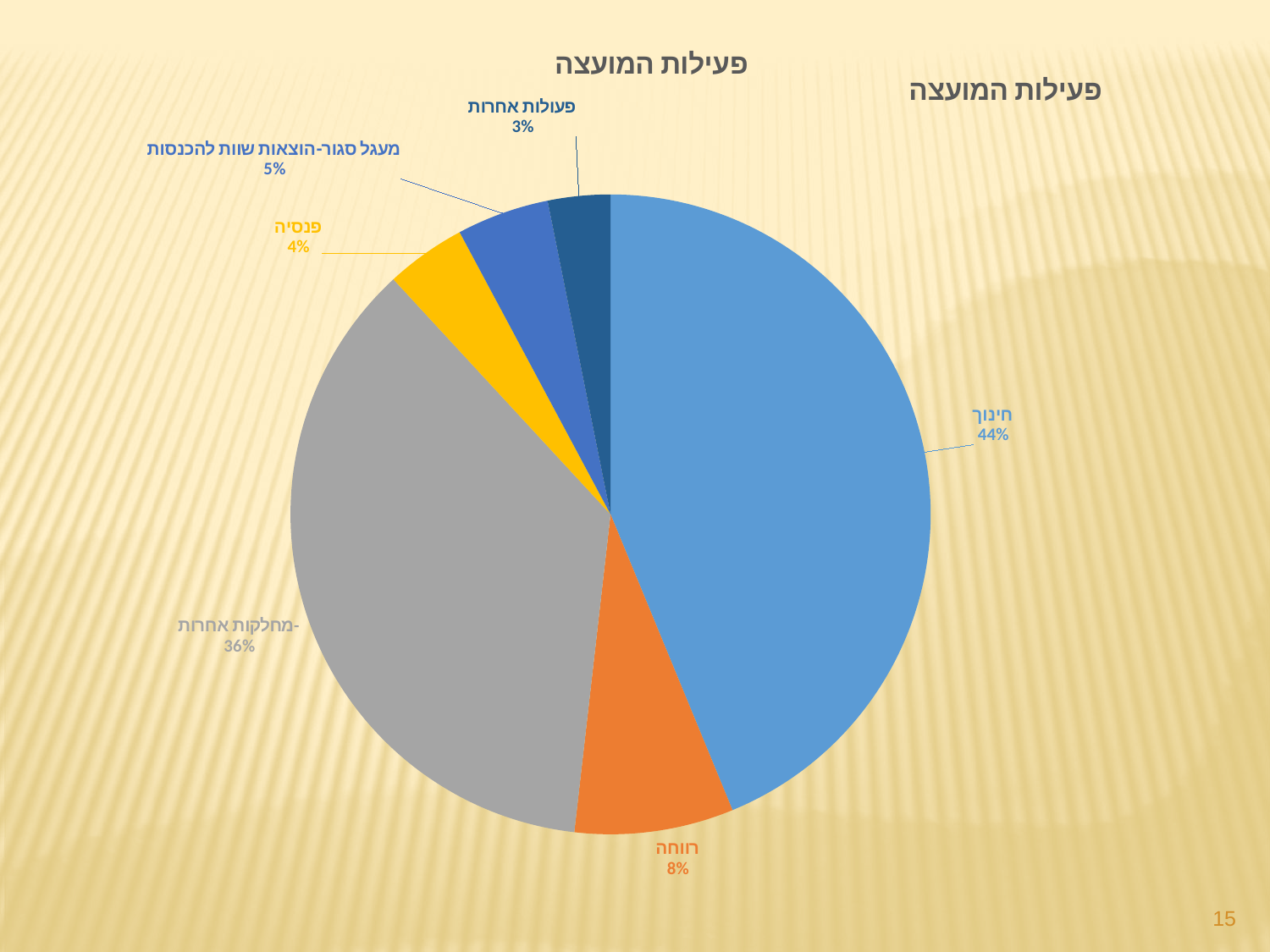

[unsupported chart]

### Chart: פעילות המועצה

| Category | סה"כ |
|---|---|
| חינוך | 138491.0 |
| רווחה | 25394.0 |
| מחלקות אחרות- | 114925.0 |
| פנסיה | 12825.0 |
| מעגל סגור-הוצאות שוות להכנסות | 14739.0 |
| הנחות ארנונה, מכסות, החזרי שכר  | None |
| פעולות אחרות | 9980.0 |
15